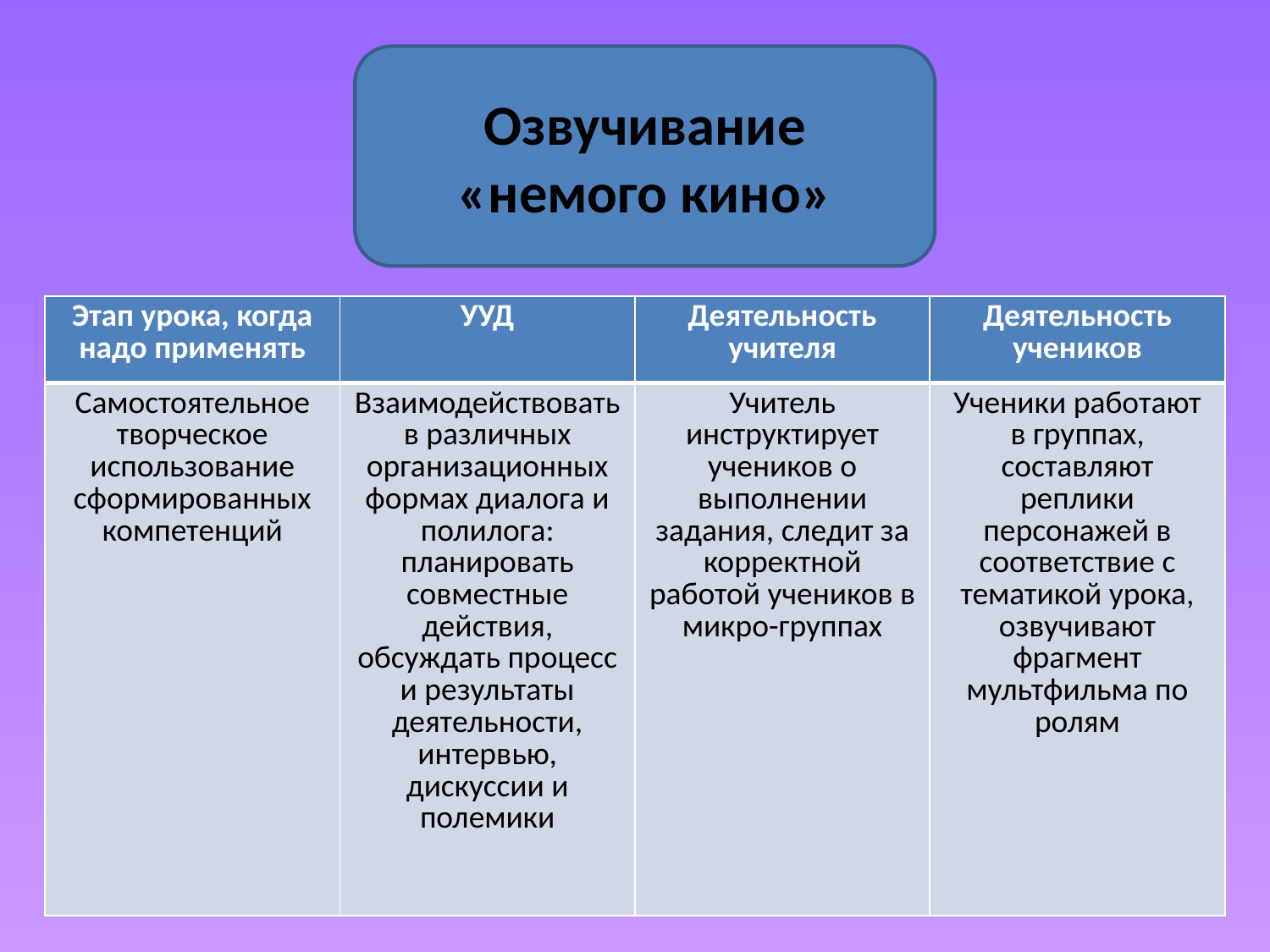

Озвучивание «немого кино»
| Этап урока, когда надо применять | УУД | Деятельность учителя | Деятельность учеников |
| --- | --- | --- | --- |
| Самостоятельное творческое использование сформированных компетенций | Взаимодействовать в различных организационных формах диалога и полилога: планировать совместные действия, обсуждать процесс и результаты деятельности, интервью, дискуссии и полемики | Учитель инструктирует учеников о выполнении задания, следит за корректной работой учеников в микро-группах | Ученики работают в группах, составляют реплики персонажей в соответствие с тематикой урока, озвучивают фрагмент мультфильма по ролям |